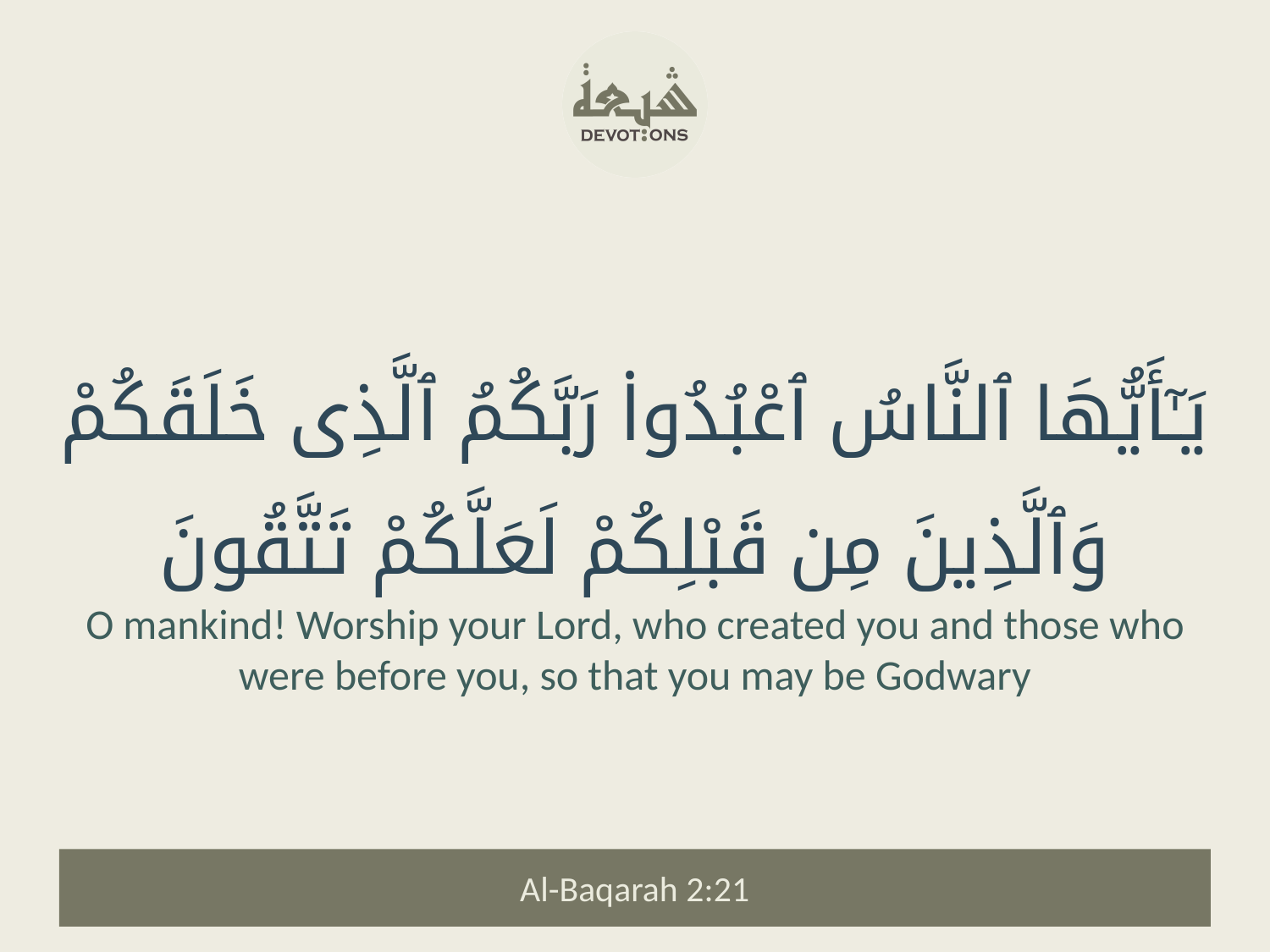

يَـٰٓأَيُّهَا ٱلنَّاسُ ٱعْبُدُوا۟ رَبَّكُمُ ٱلَّذِى خَلَقَكُمْ وَٱلَّذِينَ مِن قَبْلِكُمْ لَعَلَّكُمْ تَتَّقُونَ
O mankind! Worship your Lord, who created you and those who were before you, so that you may be Godwary
Al-Baqarah 2:21